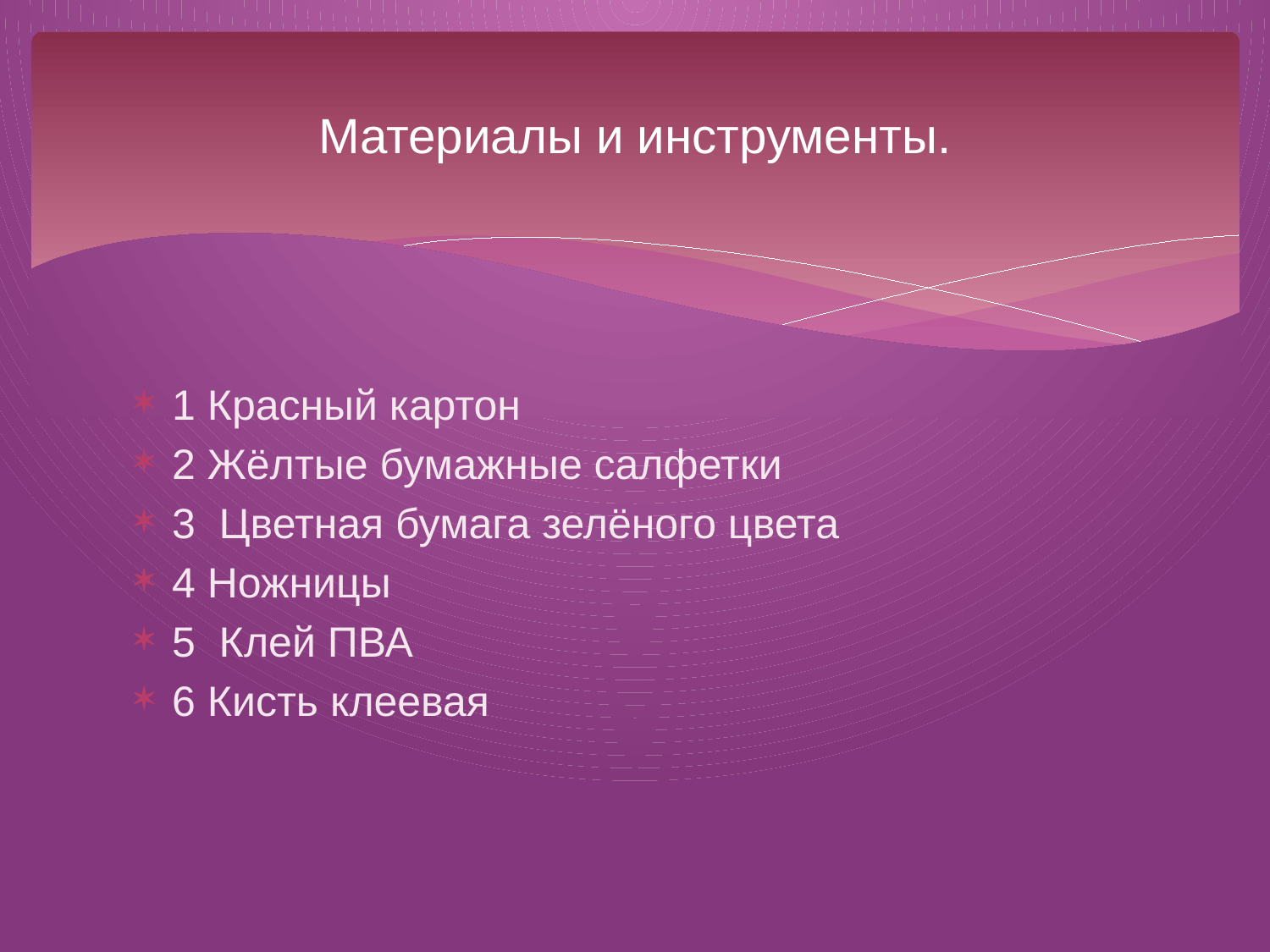

# Материалы и инструменты.
1 Красный картон
2 Жёлтые бумажные салфетки
3  Цветная бумага зелёного цвета
4 Ножницы
5  Клей ПВА
6 Кисть клеевая